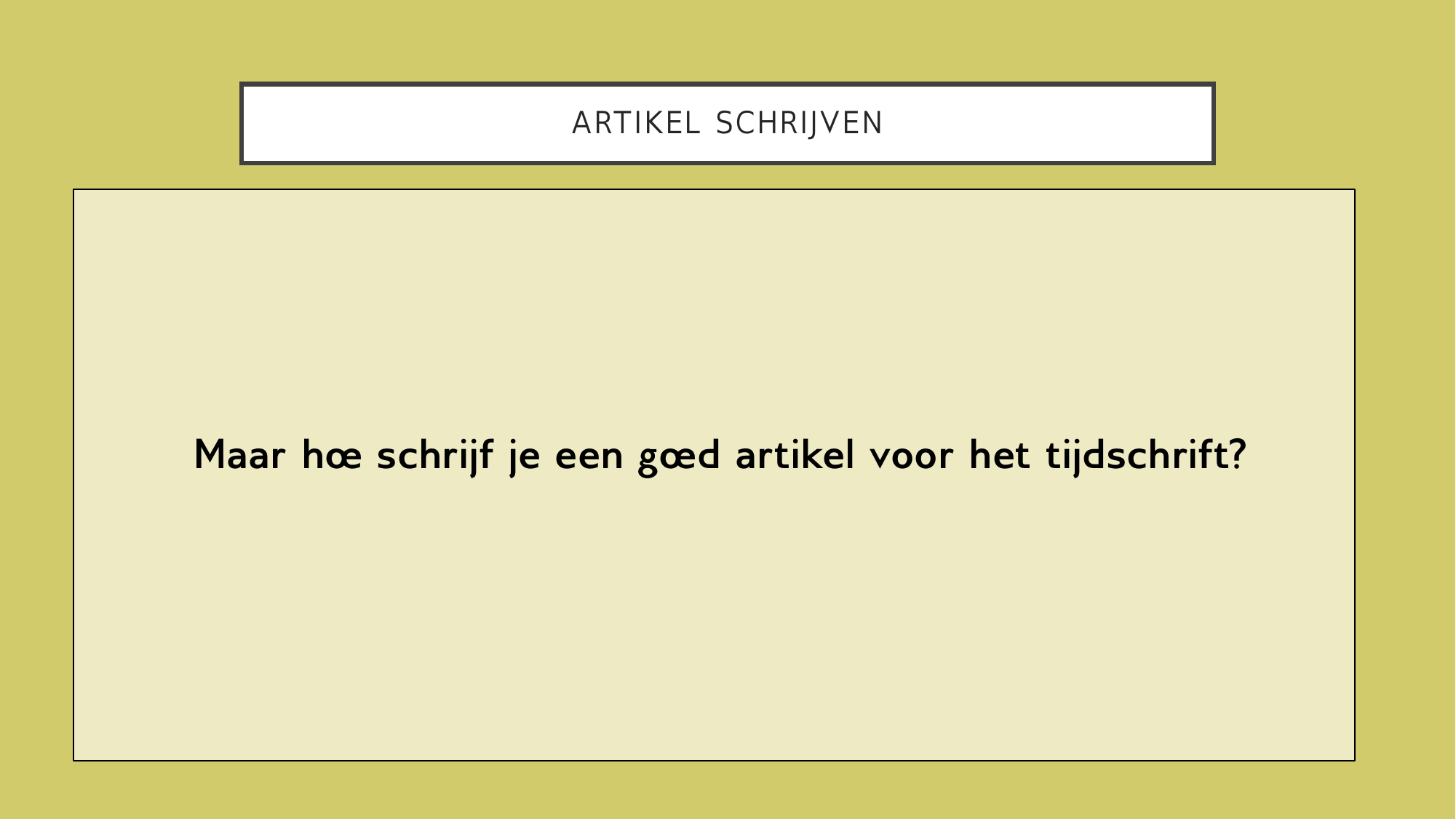

# Artikel schrijven

Maar hoe schrijf je een goed artikel voor het tijdschrift?